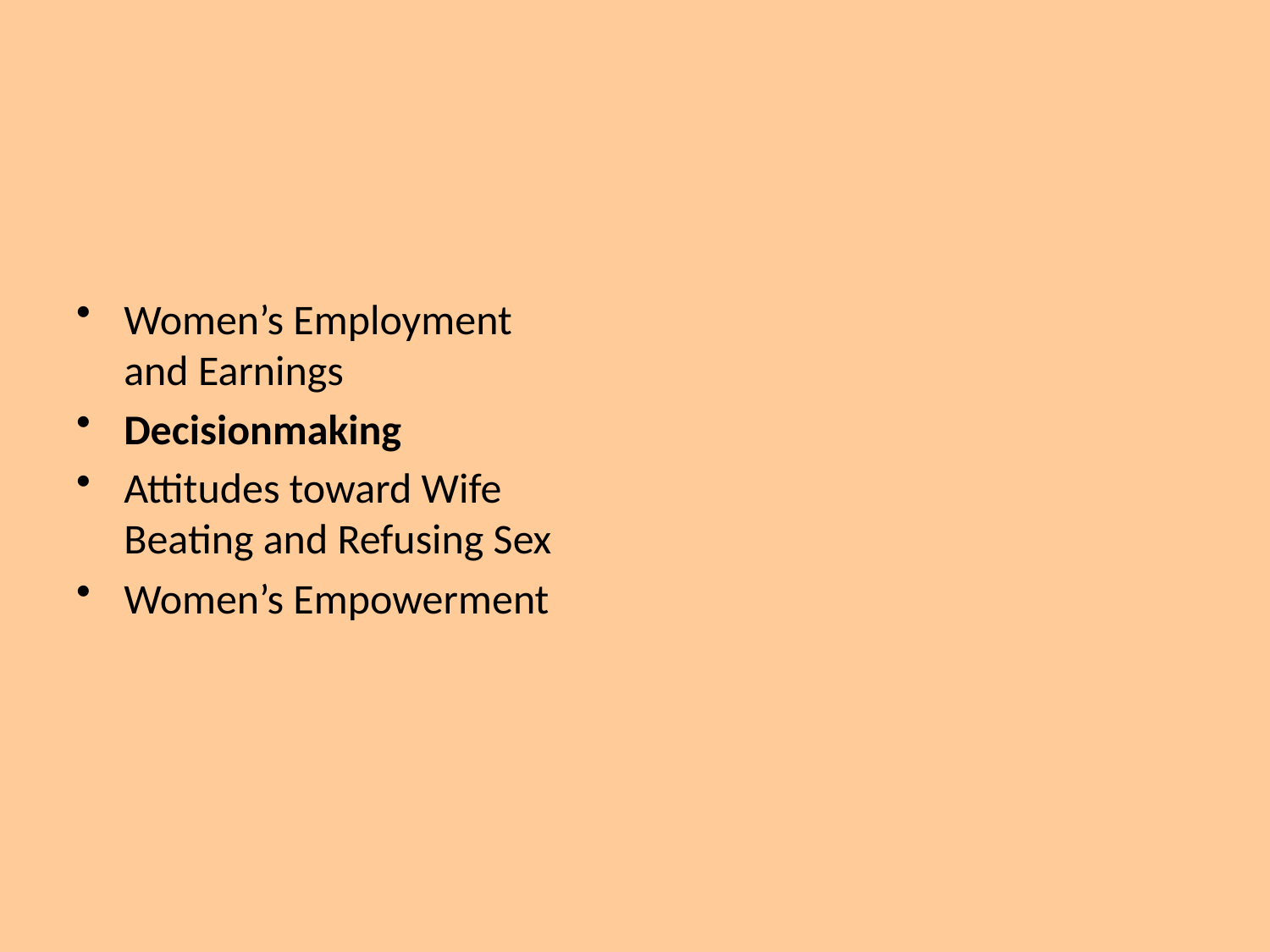

Women’s Employment
and Earnings
Decisionmaking
Attitudes toward Wife Beating and Refusing Sex
Women’s Empowerment